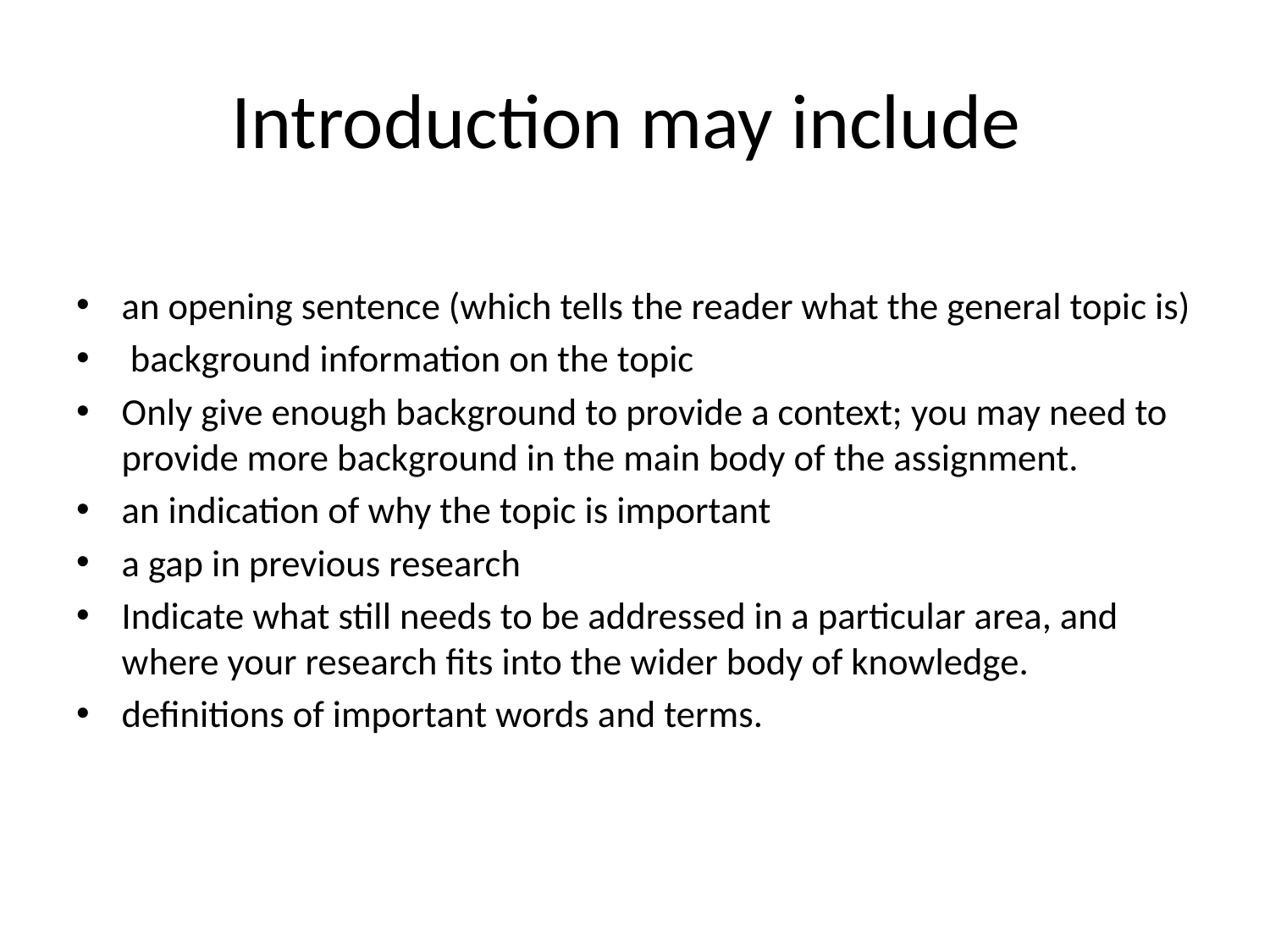

# Introduction may include

an opening sentence (which tells the reader what the general topic is)
 background information on the topic
Only give enough background to provide a context; you may need to provide more background in the main body of the assignment.
an indication of why the topic is important
a gap in previous research
Indicate what still needs to be addressed in a particular area, and where your research fits into the wider body of knowledge.
definitions of important words and terms.